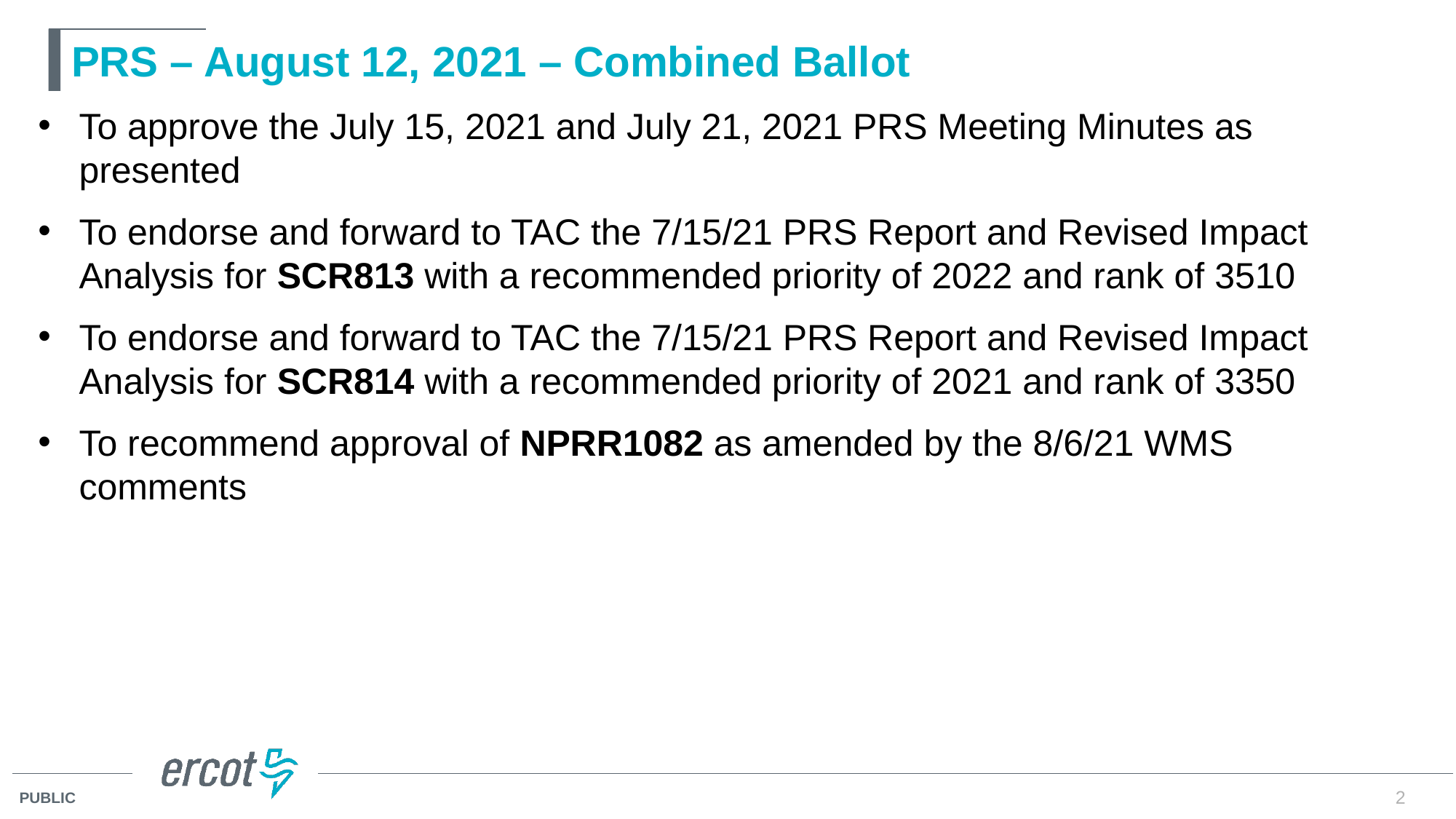

# PRS – August 12, 2021 – Combined Ballot
To approve the July 15, 2021 and July 21, 2021 PRS Meeting Minutes as presented
To endorse and forward to TAC the 7/15/21 PRS Report and Revised Impact Analysis for SCR813 with a recommended priority of 2022 and rank of 3510
To endorse and forward to TAC the 7/15/21 PRS Report and Revised Impact Analysis for SCR814 with a recommended priority of 2021 and rank of 3350
To recommend approval of NPRR1082 as amended by the 8/6/21 WMS comments
2